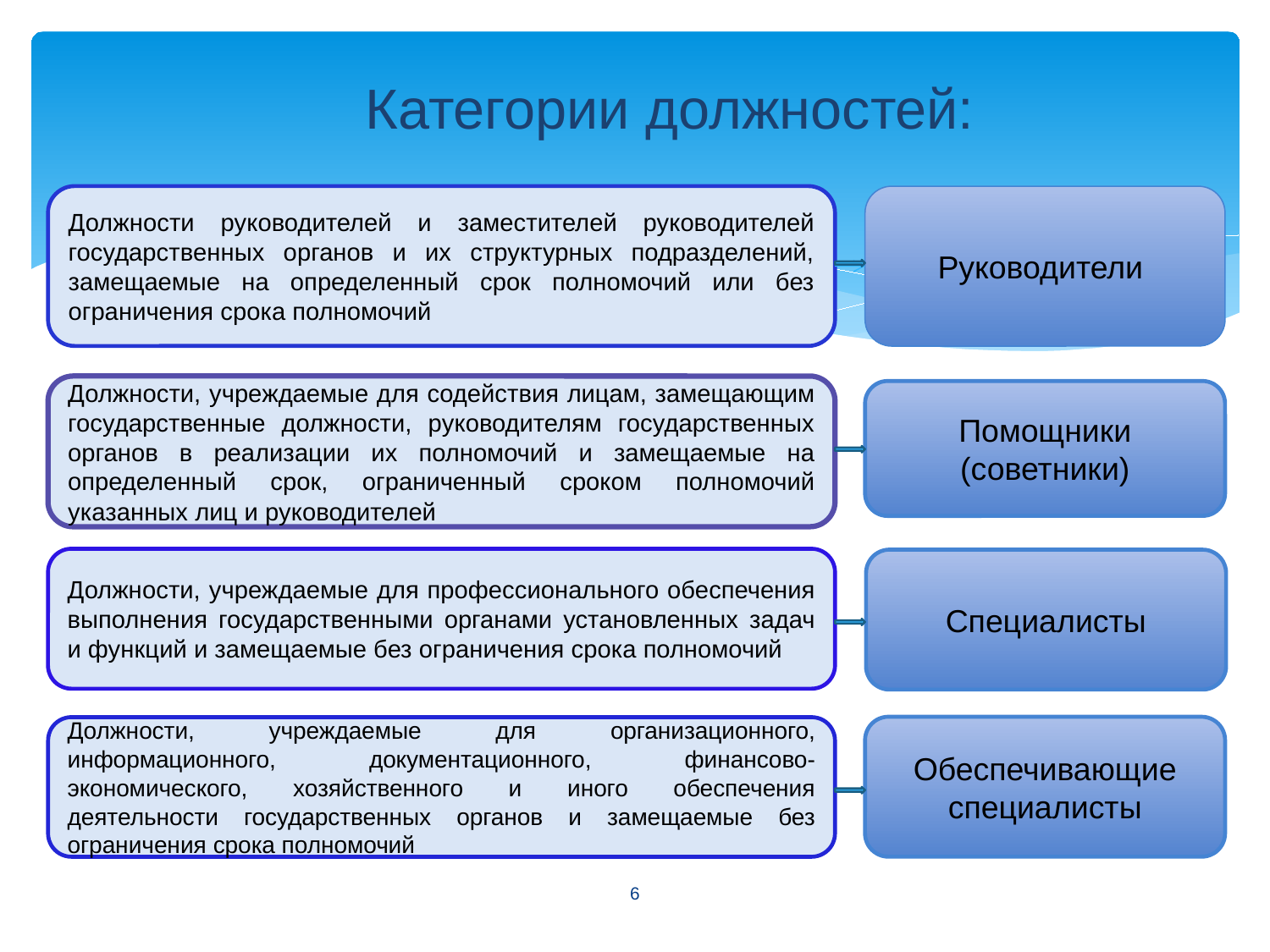

Категории должностей:
Должности руководителей и заместителей руководителей государственных органов и их структурных подразделений, замещаемые на определенный срок полномочий или без ограничения срока полномочий
Руководители

Должности, учреждаемые для содействия лицам, замещающим государственные должности, руководителям государственных органов в реализации их полномочий и замещаемые на определенный срок, ограниченный сроком полномочий указанных лиц и руководителей
Помощники
(советники)

Должности, учреждаемые для профессионального обеспечения выполнения государственными органами установленных задач и функций и замещаемые без ограничения срока полномочий
Специалисты

Обеспечивающие специалисты
Должности, учреждаемые для организационного, информационного, документационного, финансово-экономического, хозяйственного и иного обеспечения деятельности государственных органов и замещаемые без ограничения срока полномочий

6